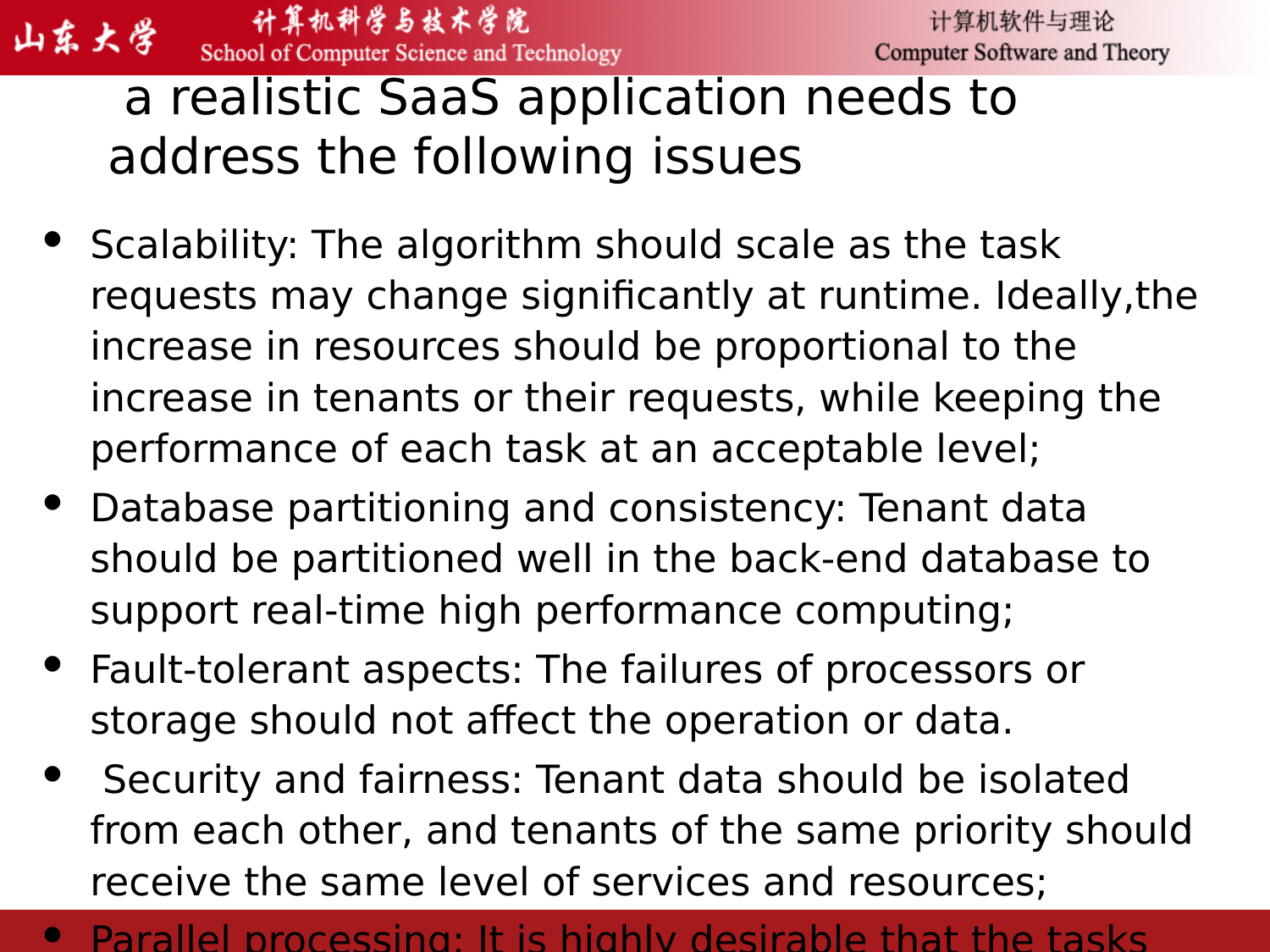

# a realistic SaaS application needs to address the following issues
Scalability: The algorithm should scale as the task requests may change signiﬁcantly at runtime. Ideally,the increase in resources should be proportional to the increase in tenants or their requests, while keeping the performance of each task at an acceptable level;
Database partitioning and consistency: Tenant data should be partitioned well in the back-end database to support real-time high performance computing;
Fault-tolerant aspects: The failures of processors or storage should not aﬀect the operation or data.
 Security and fairness: Tenant data should be isolated from each other, and tenants of the same priority should receive the same level of services and resources;
Parallel processing: It is highly desirable that the tasks can be processed in parallel such as done by Map-Reduce;
Isolation: One tenant’s change should not aﬀect all
   other tenants;
•  Performance and availability: The data migration, backup  and restore is isolated between tenants.